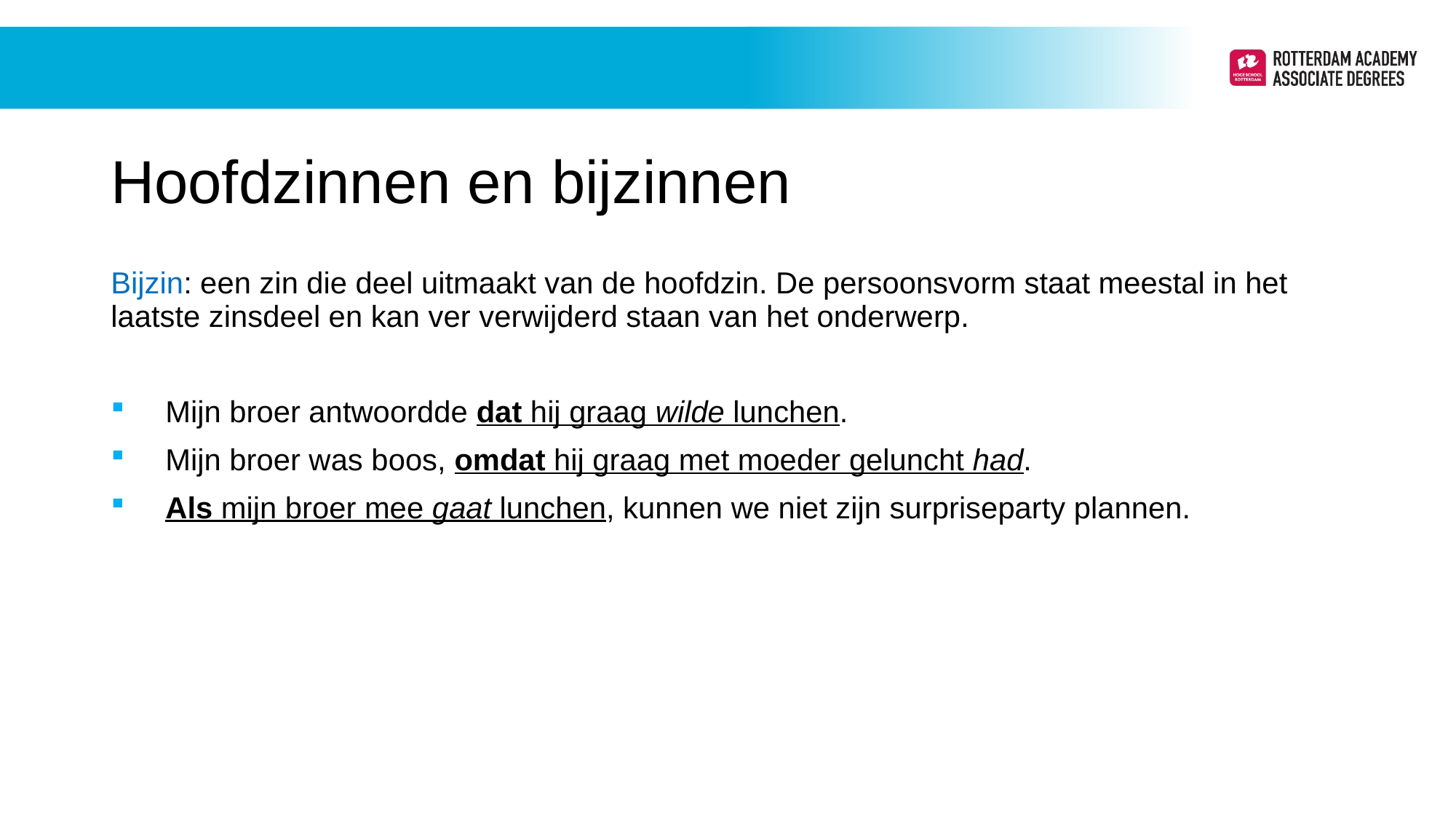

# Hoofdzinnen en bijzinnen
Bijzin: een zin die deel uitmaakt van de hoofdzin. De persoonsvorm staat meestal in het laatste zinsdeel en kan ver verwijderd staan van het onderwerp.

Mijn broer antwoordde dat hij graag wilde lunchen.
Mijn broer was boos, omdat hij graag met moeder geluncht had.
Als mijn broer mee gaat lunchen, kunnen we niet zijn surpriseparty plannen.